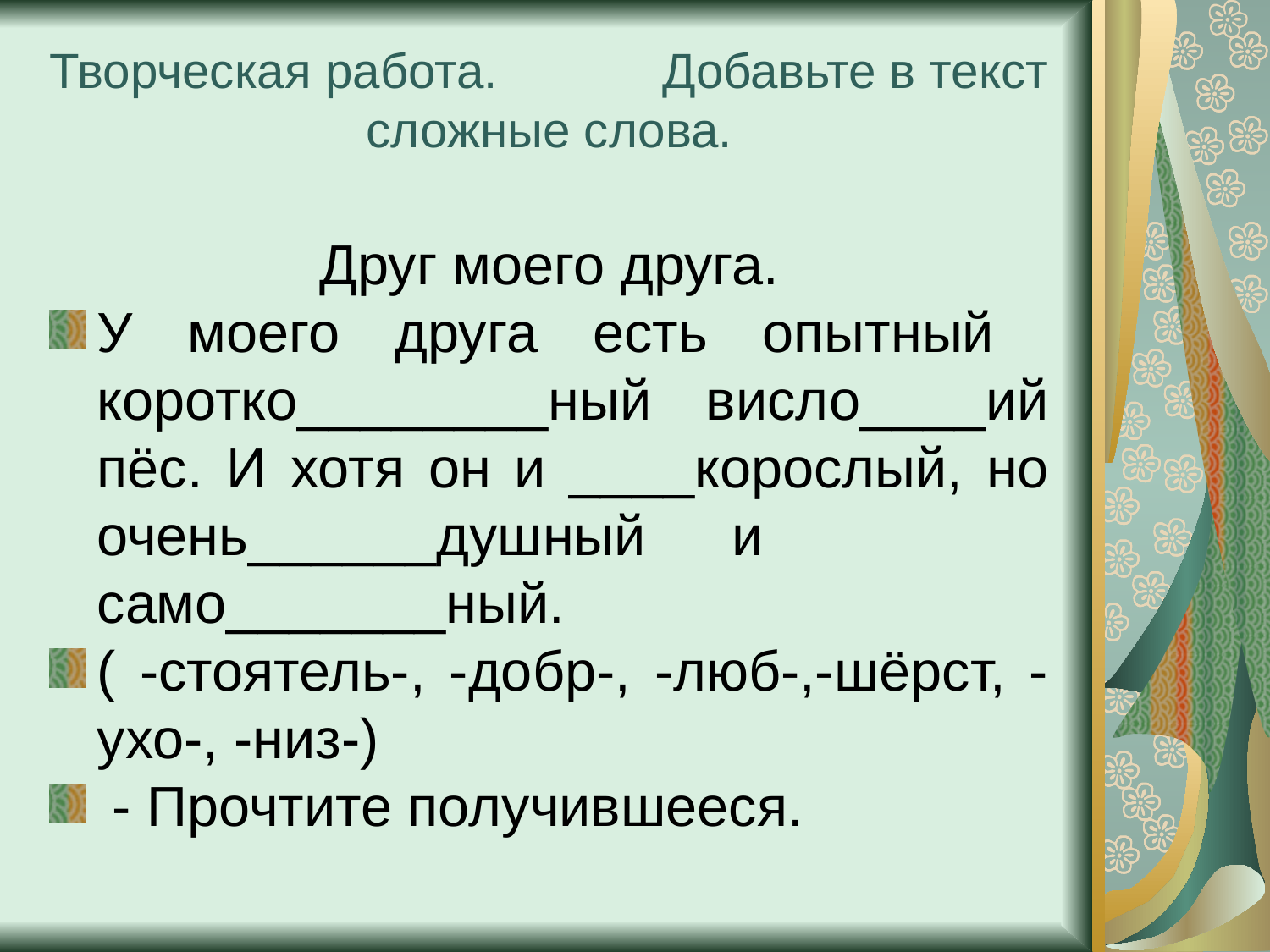

# Творческая работа.            Добавьте в текст сложные слова.
Друг моего друга.
У моего друга есть опытный  коротко________ный  висло____ий пёс. И хотя он и ____корослый, но очень______душный	и само_______ный.
( -стоятель-, -добр-, -люб-,-шёрст, -ухо-, -низ-)
 - Прочтите получившееся.